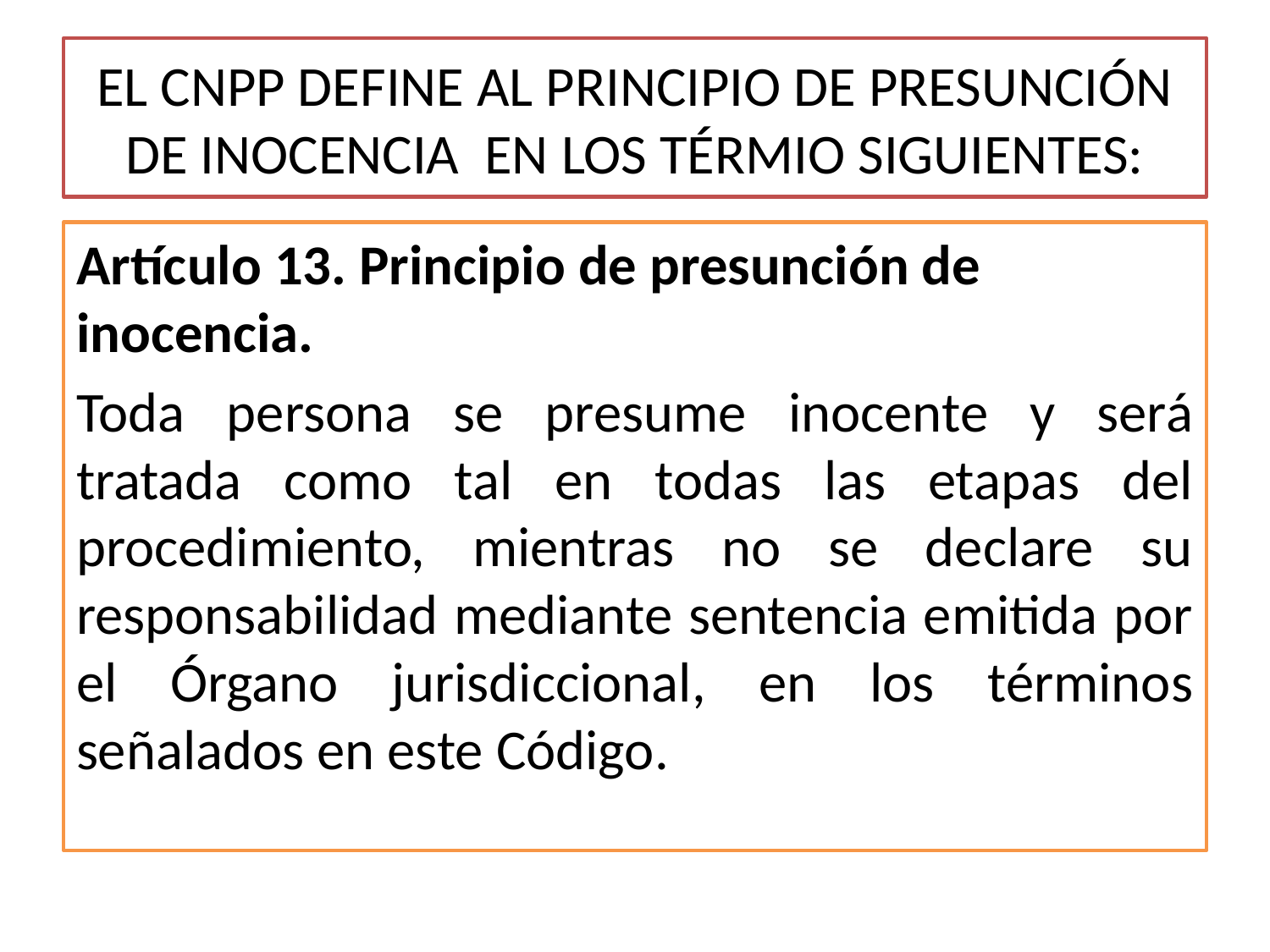

# EL CNPP DEFINE AL PRINCIPIO DE PRESUNCIÓN DE INOCENCIA  EN LOS TÉRMIO SIGUIENTES:
Artículo 13. Principio de presunción de inocencia.
Toda persona se presume inocente y será tratada como tal en todas las etapas del procedimiento, mientras no se declare su responsabilidad mediante sentencia emitida por el Órgano jurisdiccional, en los términos señalados en este Código.